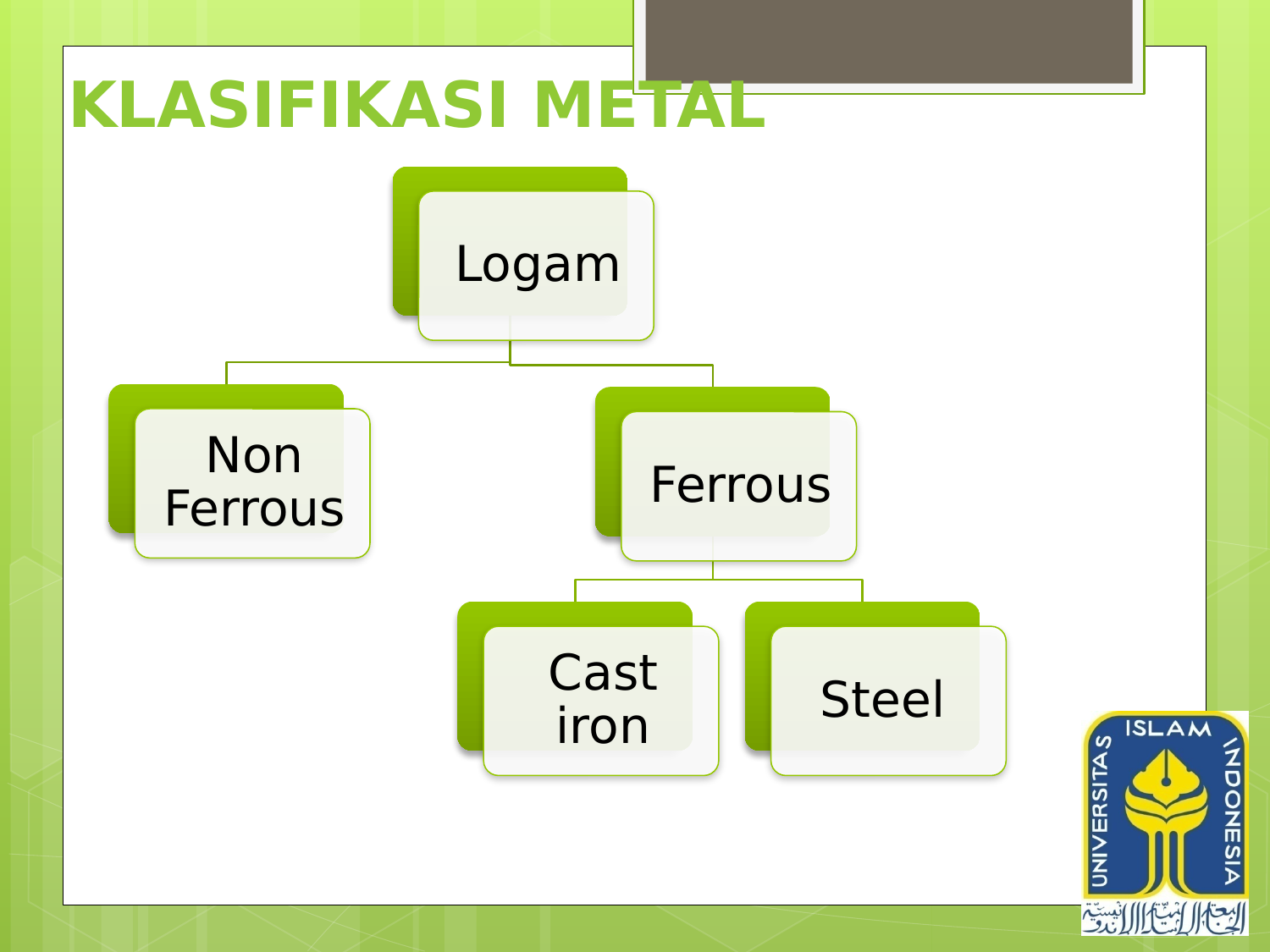

# KLASIFIKASI metal
Logam
Non Ferrous
Ferrous
Cast iron
Steel